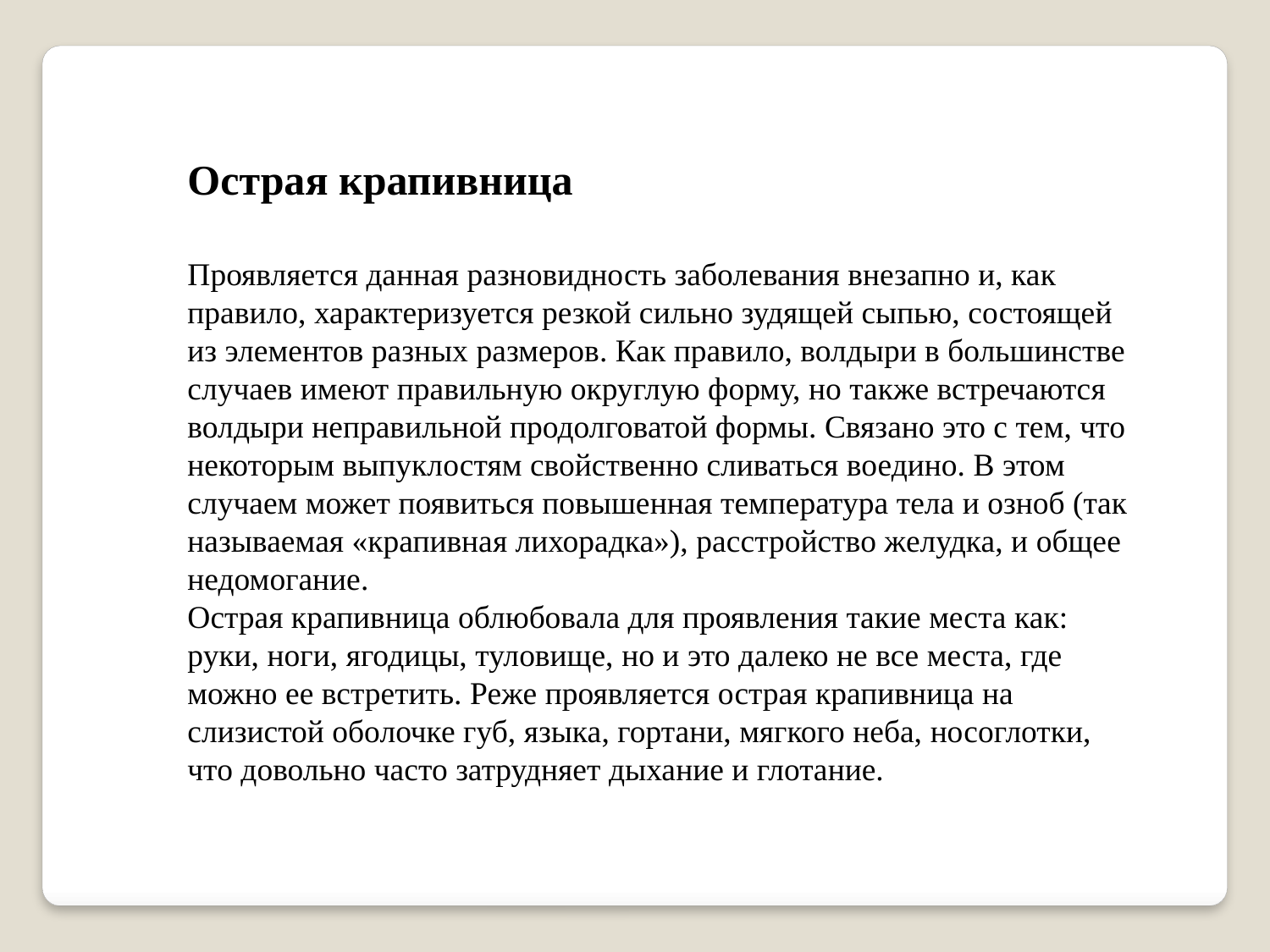

Острая крапивница

Проявляется данная разновидность заболевания внезапно и, как правило, характеризуется резкой сильно зудящей сыпью, состоящей из элементов разных размеров. Как правило, волдыри в большинстве случаев имеют правильную округлую форму, но также встречаются волдыри неправильной продолговатой формы. Связано это с тем, что некоторым выпуклостям свойственно сливаться воедино. В этом случаем может появиться повышенная температура тела и озноб (так называемая «крапивная лихорадка»), расстройство желудка, и общее недомогание.
Острая крапивница облюбовала для проявления такие места как: руки, ноги, ягодицы, туловище, но и это далеко не все места, где можно ее встретить. Реже проявляется острая крапивница на слизистой оболочке губ, языка, гортани, мягкого неба, носоглотки, что довольно часто затрудняет дыхание и глотание.